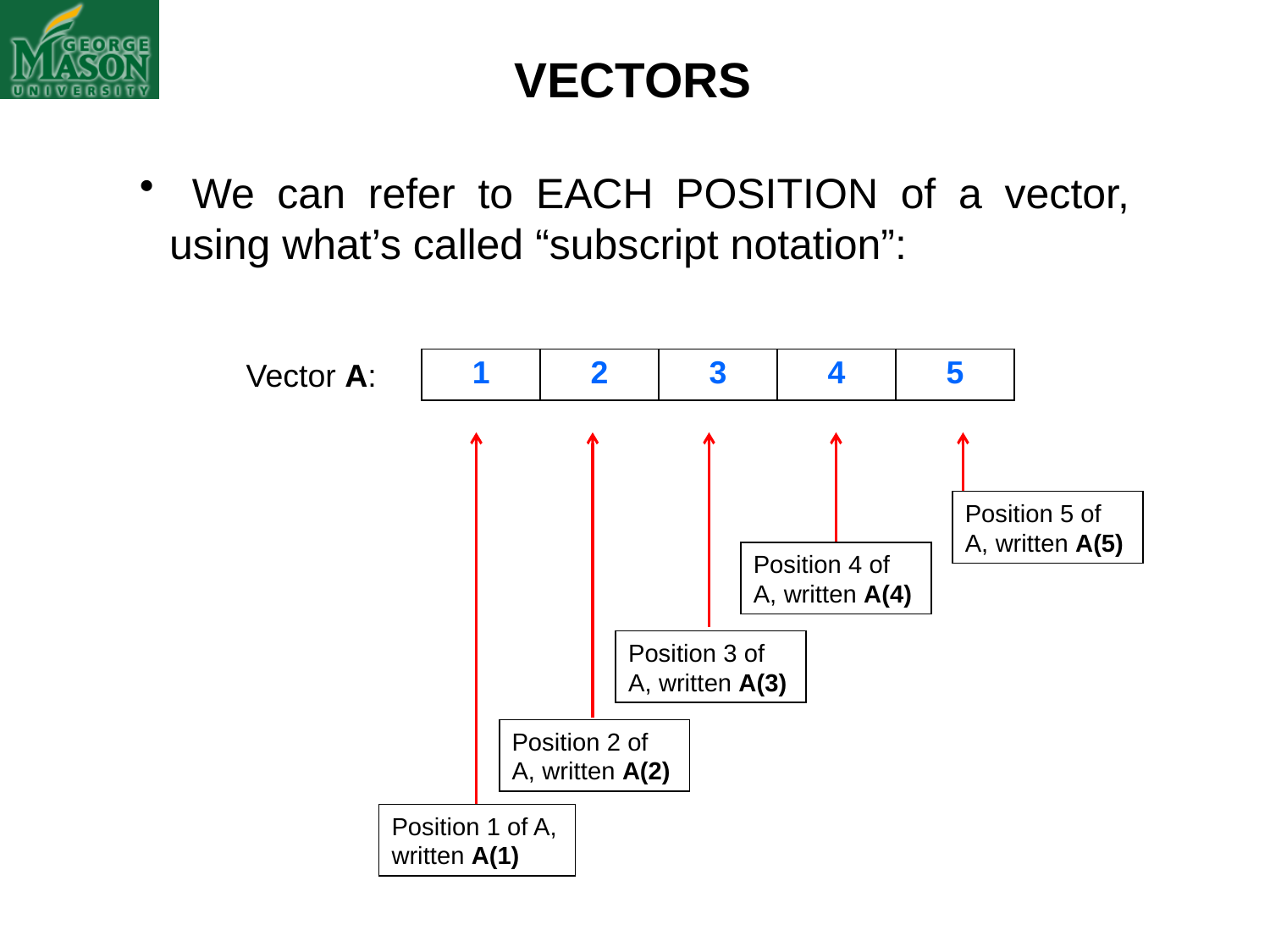

VECTORS
 We can refer to EACH POSITION of a vector, using what’s called “subscript notation”:
Vector A:
| 1 | 2 | 3 | 4 | 5 |
| --- | --- | --- | --- | --- |
Position 5 of A, written A(5)
Position 4 of A, written A(4)
Position 3 of A, written A(3)
Position 2 of A, written A(2)
Position 1 of A, written A(1)